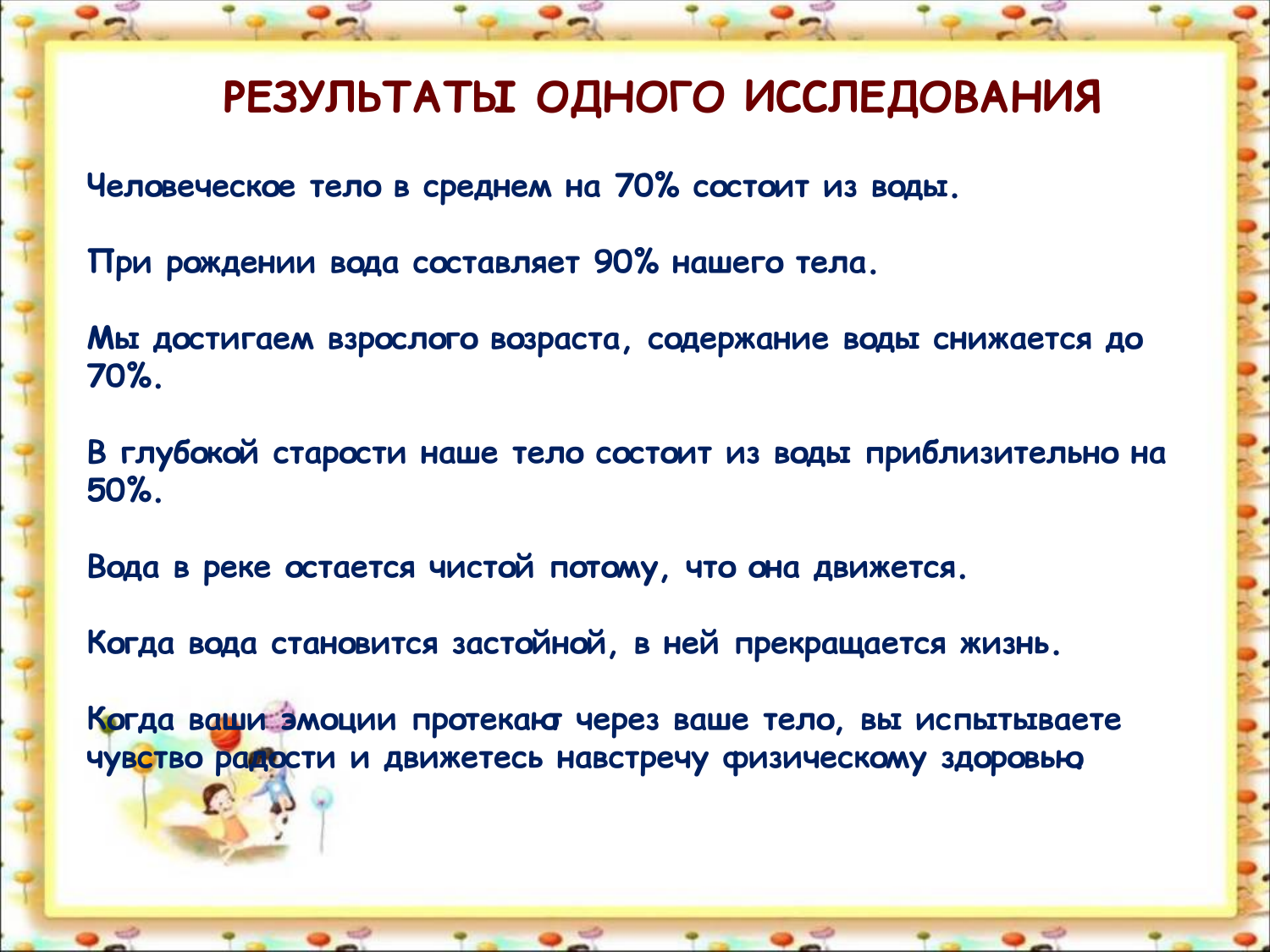

Результаты одного исследования
Человеческое тело в среднем на 70% состоит из воды.

При рождении вода составляет 90% нашего тела.

Мы достигаем взрослого возраста, содержание воды снижается до 70%.

В глубокой старости наше тело состоит из воды приблизительно на 50%.
Вода в реке остается чистой потому, что она движется.

Когда вода становится застойной, в ней прекращается жизнь.
Когда ваши эмоции протекают через ваше тело, вы испытываете чувство радости и движетесь навстречу физическому здоровью.